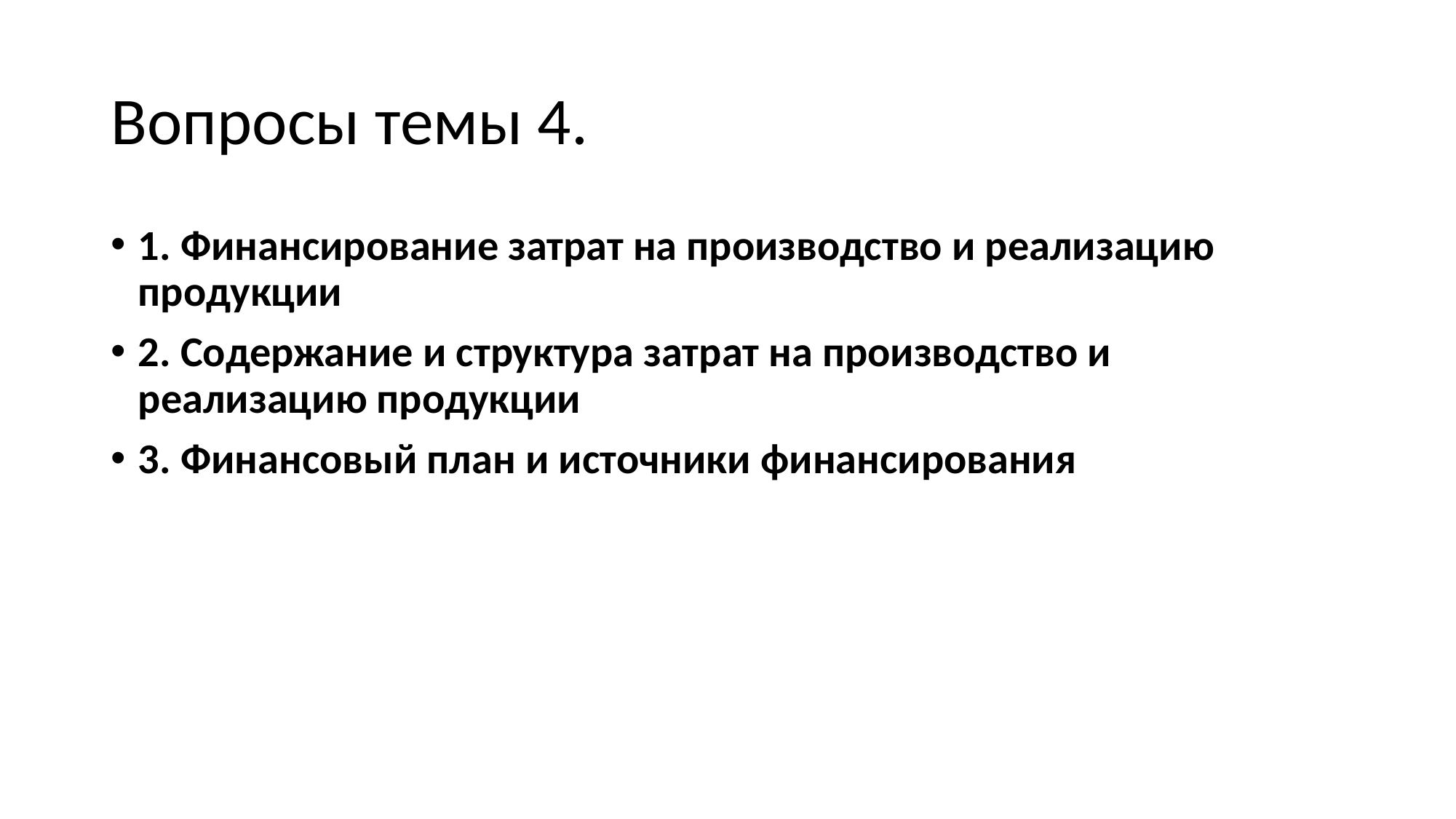

# Вопросы темы 4.
1. Финансирование затрат на производство и реализацию продукции
2. Содержание и структура затрат на производство и реализацию продукции
3. Финансовый план и источники финансирования